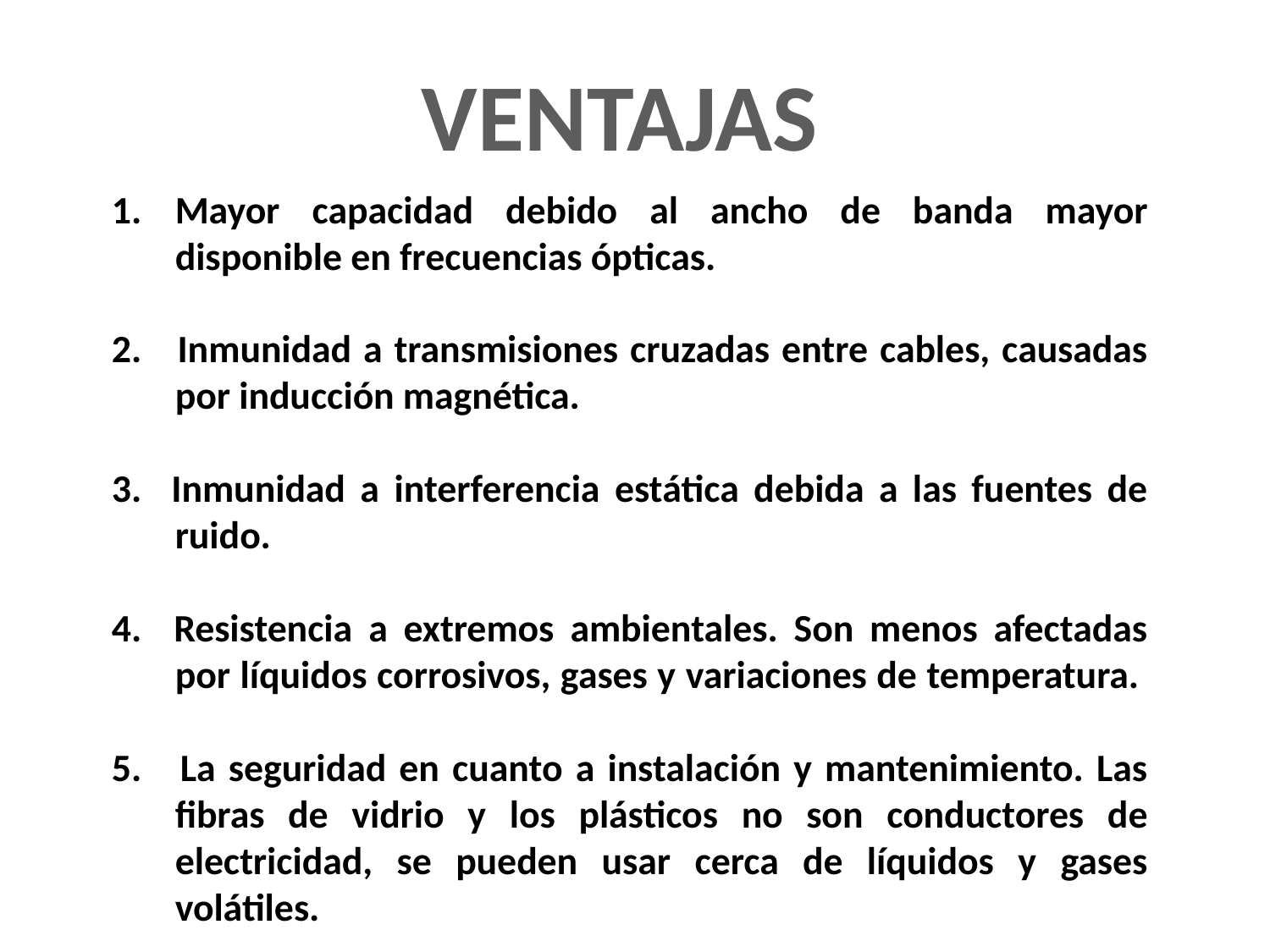

VENTAJAS
Mayor capacidad debido al ancho de banda mayor disponible en frecuencias ópticas.

2.   Inmunidad a transmisiones cruzadas entre cables, causadas por inducción magnética.

3.  Inmunidad a interferencia estática debida a las fuentes de ruido.

4.  Resistencia a extremos ambientales. Son menos afectadas por líquidos corrosivos, gases y variaciones de temperatura.

5.   La seguridad en cuanto a instalación y mantenimiento. Las fibras de vidrio y los plásticos no son conductores de electricidad, se pueden usar cerca de líquidos y gases volátiles.